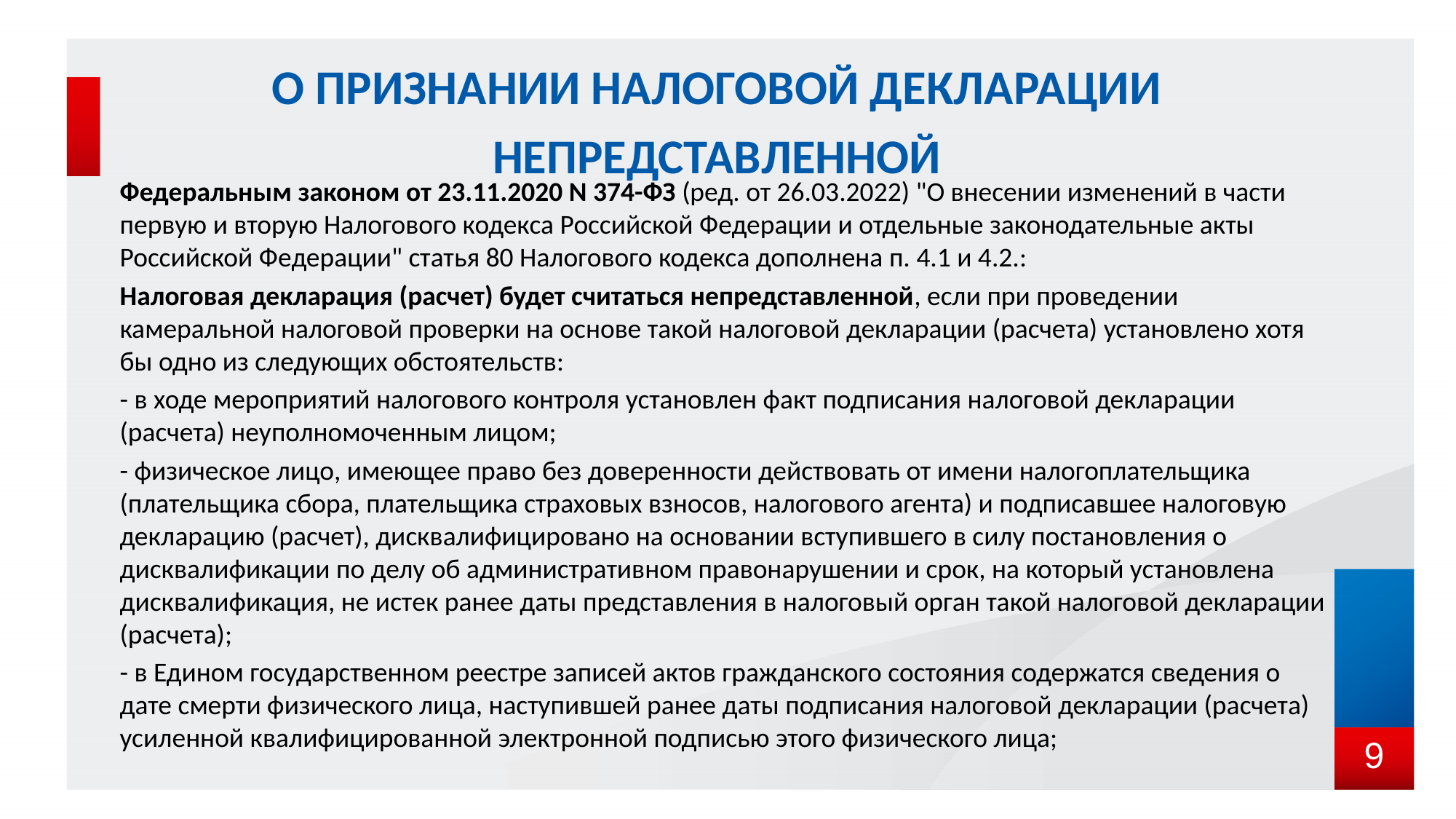

# О ПРИЗНАНИИ НАЛОГОВОЙ ДЕКЛАРАЦИИ НЕПРЕДСТАВЛЕННОЙ
Федеральным законом от 23.11.2020 N 374-ФЗ (ред. от 26.03.2022) "О внесении изменений в части первую и вторую Налогового кодекса Российской Федерации и отдельные законодательные акты Российской Федерации" статья 80 Налогового кодекса дополнена п. 4.1 и 4.2.:
Налоговая декларация (расчет) будет считаться непредставленной, если при проведении камеральной налоговой проверки на основе такой налоговой декларации (расчета) установлено хотя бы одно из следующих обстоятельств:
- в ходе мероприятий налогового контроля установлен факт подписания налоговой декларации (расчета) неуполномоченным лицом;
- физическое лицо, имеющее право без доверенности действовать от имени налогоплательщика (плательщика сбора, плательщика страховых взносов, налогового агента) и подписавшее налоговую декларацию (расчет), дисквалифицировано на основании вступившего в силу постановления о дисквалификации по делу об административном правонарушении и срок, на который установлена дисквалификация, не истек ранее даты представления в налоговый орган такой налоговой декларации (расчета);
- в Едином государственном реестре записей актов гражданского состояния содержатся сведения о дате смерти физического лица, наступившей ранее даты подписания налоговой декларации (расчета) усиленной квалифицированной электронной подписью этого физического лица;
9